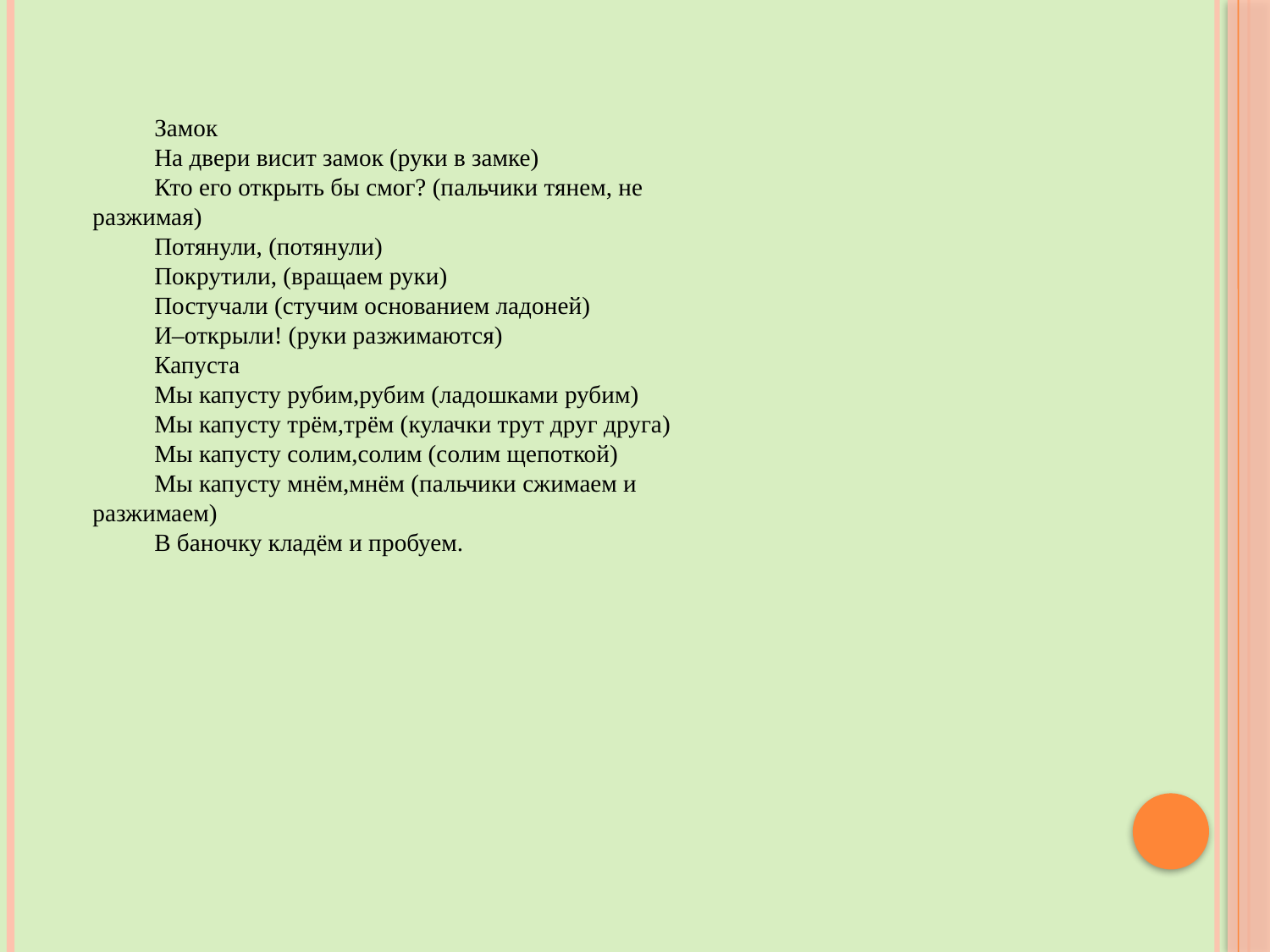

Замок
На двери висит замок (руки в замке)
Кто его открыть бы смог? (пальчики тянем, не разжимая)
Потянули, (потянули)
Покрутили, (вращаем руки)
Постучали (стучим основанием ладоней)
И–открыли! (руки разжимаются)
Капуста
Мы капусту рубим,рубим (ладошками рубим)
Мы капусту трём,трём (кулачки трут друг друга)
Мы капусту солим,солим (солим щепоткой)
Мы капусту мнём,мнём (пальчики сжимаем и разжимаем)
В баночку кладём и пробуем.